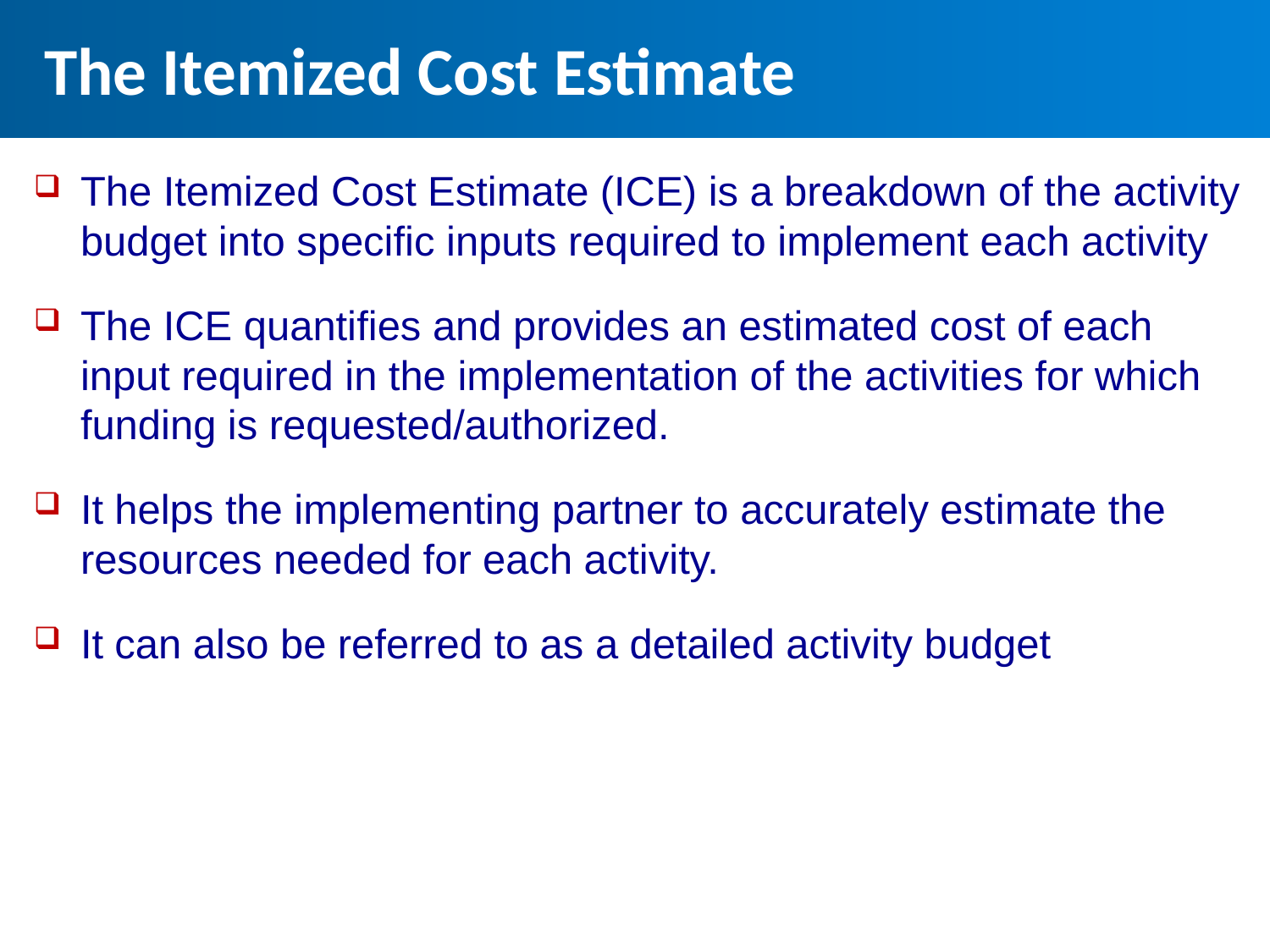

# The Itemized Cost Estimate
The Itemized Cost Estimate (ICE) is a breakdown of the activity budget into specific inputs required to implement each activity
The ICE quantifies and provides an estimated cost of each input required in the implementation of the activities for which funding is requested/authorized.
It helps the implementing partner to accurately estimate the resources needed for each activity.
It can also be referred to as a detailed activity budget